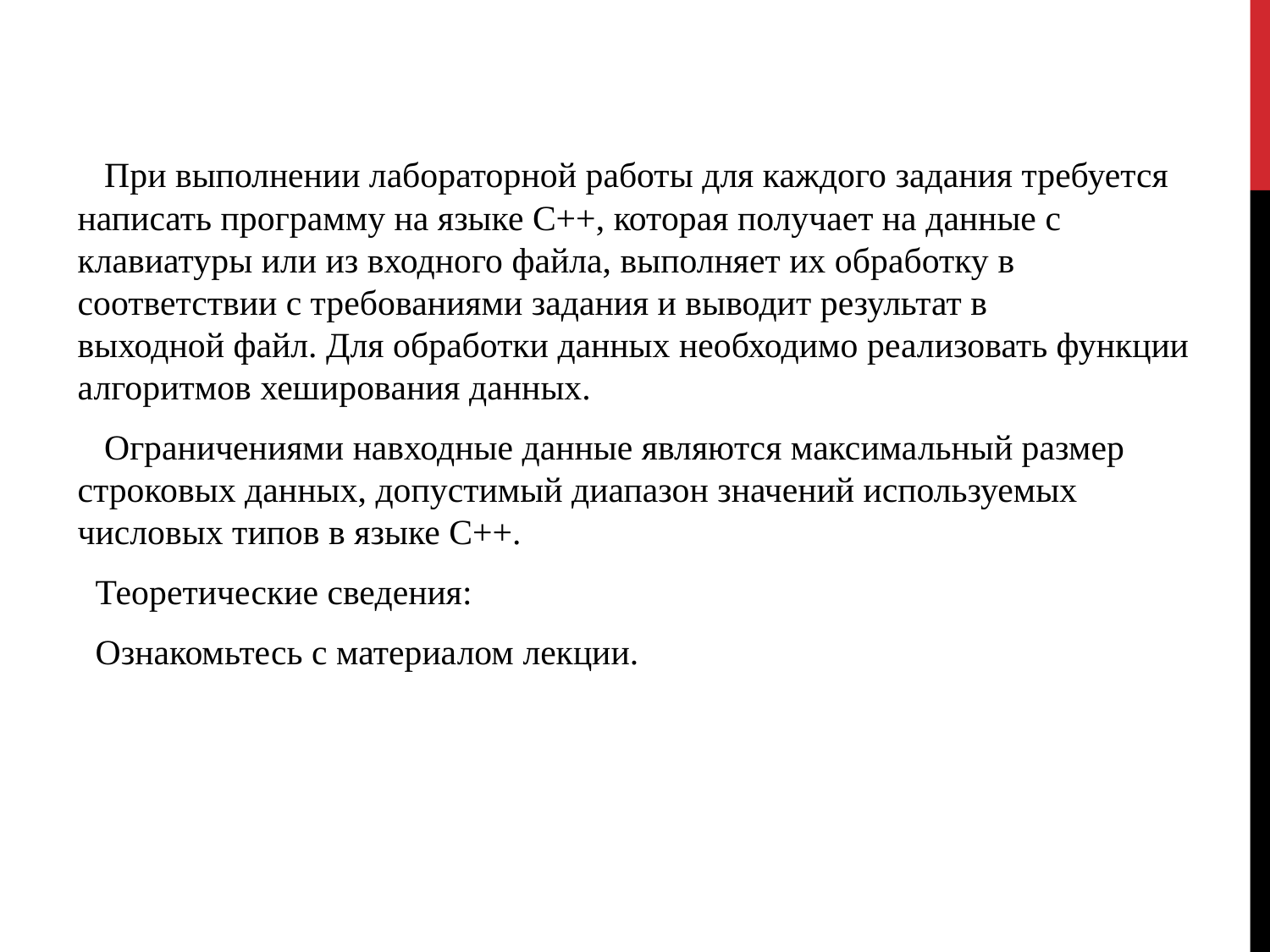

При выполнении лабораторной работы для каждого задания требуется написать программу на языке С++, которая получает на данные с клавиатуры или из входного файла, выполняет их обработку в соответствии с требованиями задания и выводит результат в выходной файл. Для обработки данных необходимо реализовать функции алгоритмов хеширования данных.
   Ограничениями навходные данные являются максимальный размер строковых данных, допустимый диапазон значений используемых числовых типов в языке С++.
  Теоретические сведения:
  Ознакомьтесь с материалом лекции.